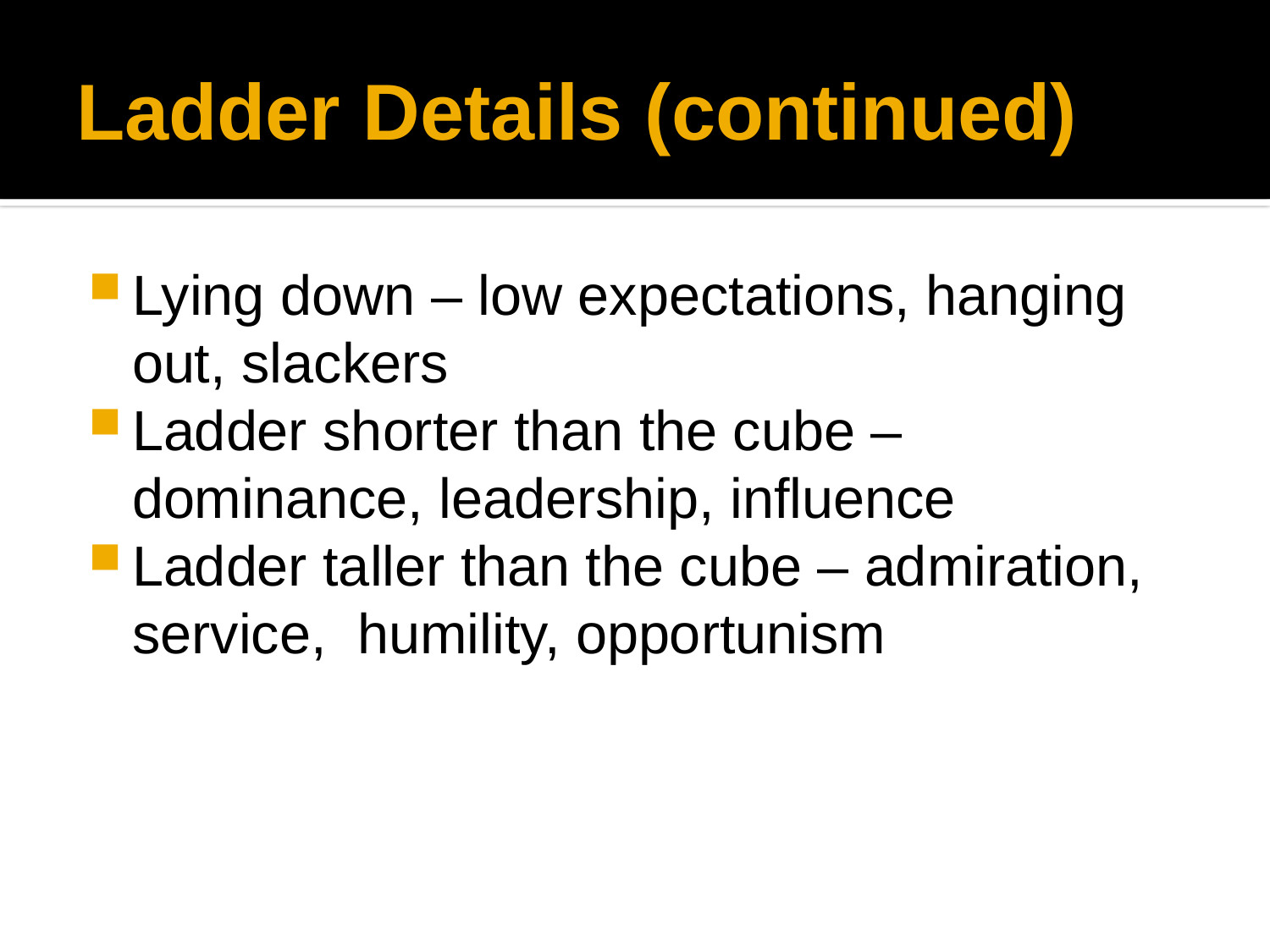

# Ladder Details (continued)
Lying down – low expectations, hanging out, slackers
Ladder shorter than the cube – dominance, leadership, influence
Ladder taller than the cube – admiration, service,  humility, opportunism